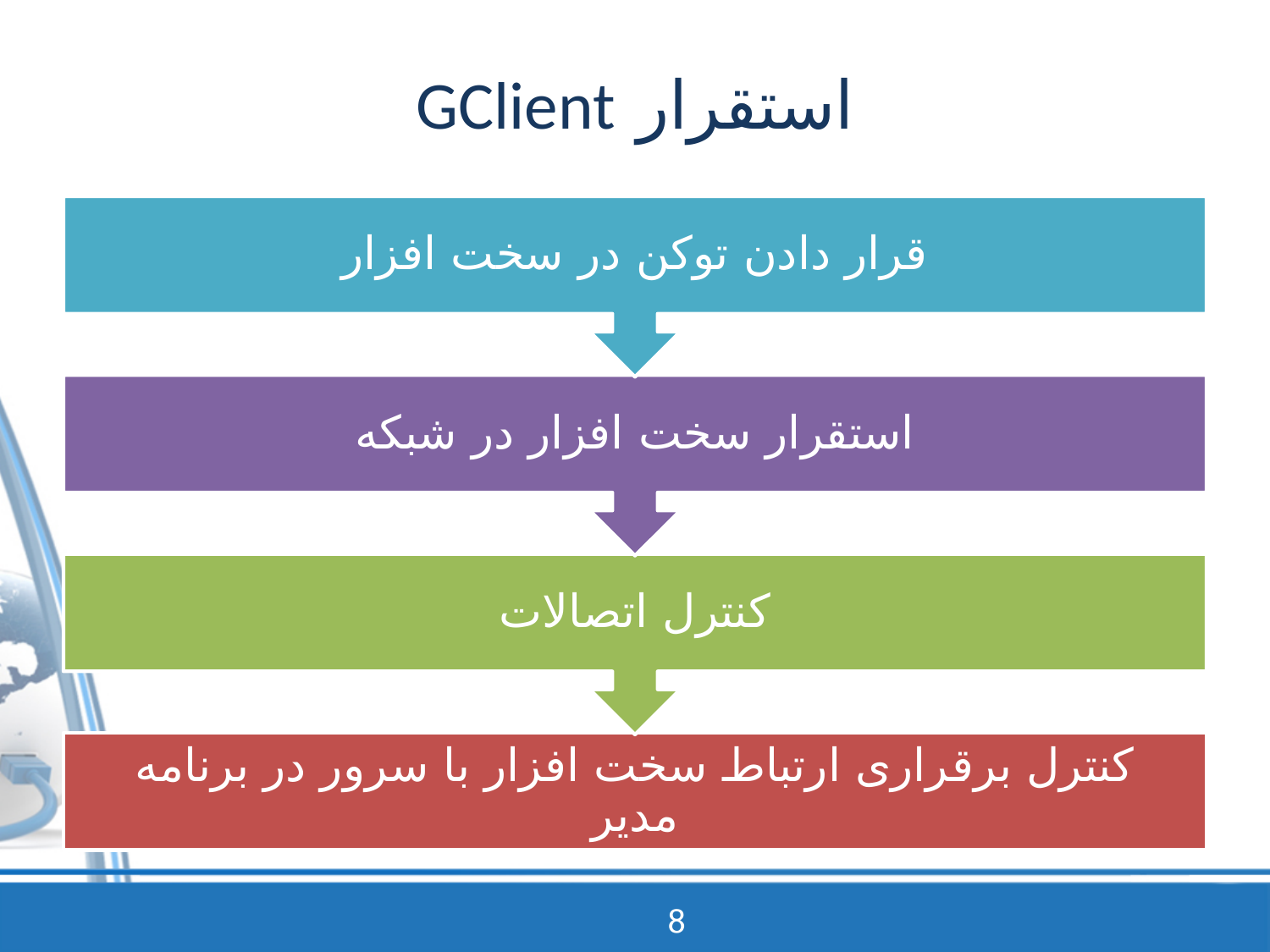

# استقرار GClient
کنترل برقراری ارتباط سخت افزار با سرور در برنامه مدیر
کنترل اتصالات
استقرار سخت افزار در شبکه
قرار دادن توکن در سخت افزار
8